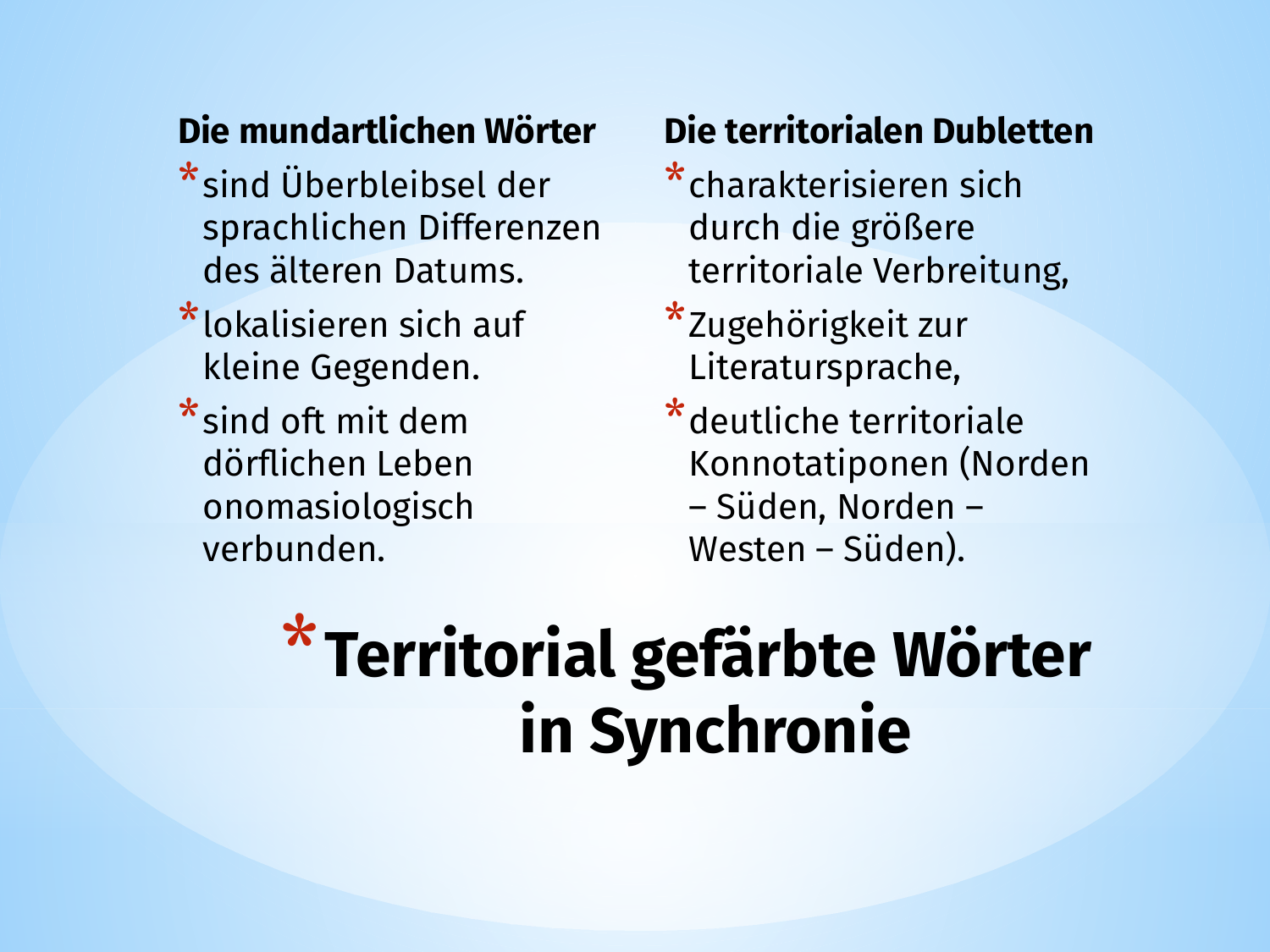

Die mundartlichen Wörter
sind Überbleibsel der sprachlichen Differenzen des älteren Datums.
lokalisieren sich auf kleine Gegenden.
sind oft mit dem dörflichen Leben onomasiologisch verbunden.

Die territorialen Dubletten
charakterisieren sich durch die größere territoriale Verbreitung,
Zugehörigkeit zur Literatursprache,
deutliche territoriale Konnotatiponen (Norden – Süden, Norden – Westen – Süden).
# Territorial gefärbte Wörter in Synchronie